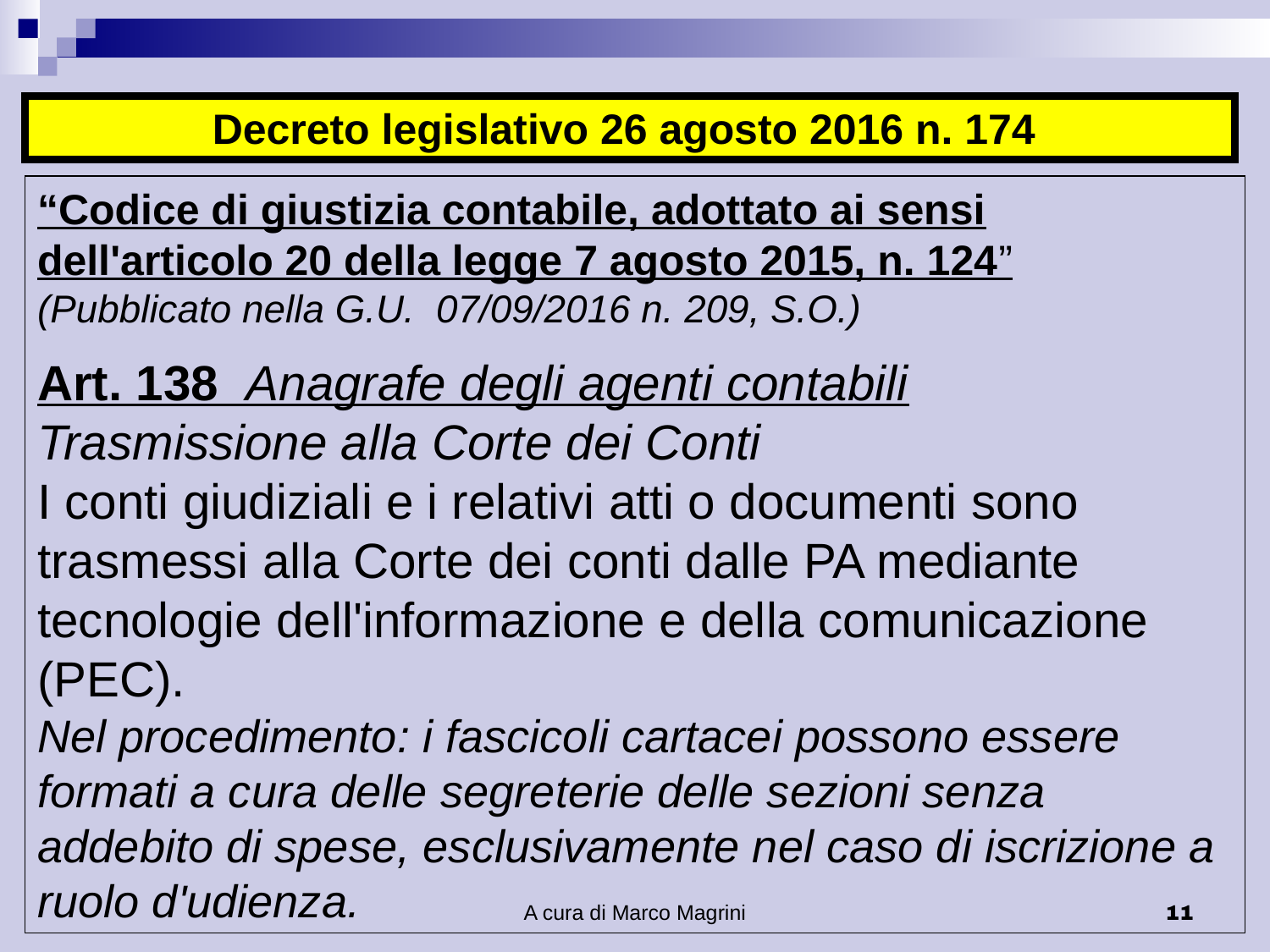

Decreto legislativo 26 agosto 2016 n. 174
“Codice di giustizia contabile, adottato ai sensi dell'articolo 20 della legge 7 agosto 2015, n. 124”
(Pubblicato nella G.U.  07/09/2016 n. 209, S.O.)

Art. 138  Anagrafe degli agenti contabili
Trasmissione alla Corte dei Conti
I conti giudiziali e i relativi atti o documenti sono trasmessi alla Corte dei conti dalle PA mediante tecnologie dell'informazione e della comunicazione (PEC).
Nel procedimento: i fascicoli cartacei possono essere formati a cura delle segreterie delle sezioni senza addebito di spese, esclusivamente nel caso di iscrizione a ruolo d'udienza.

A cura di Marco Magrini
11